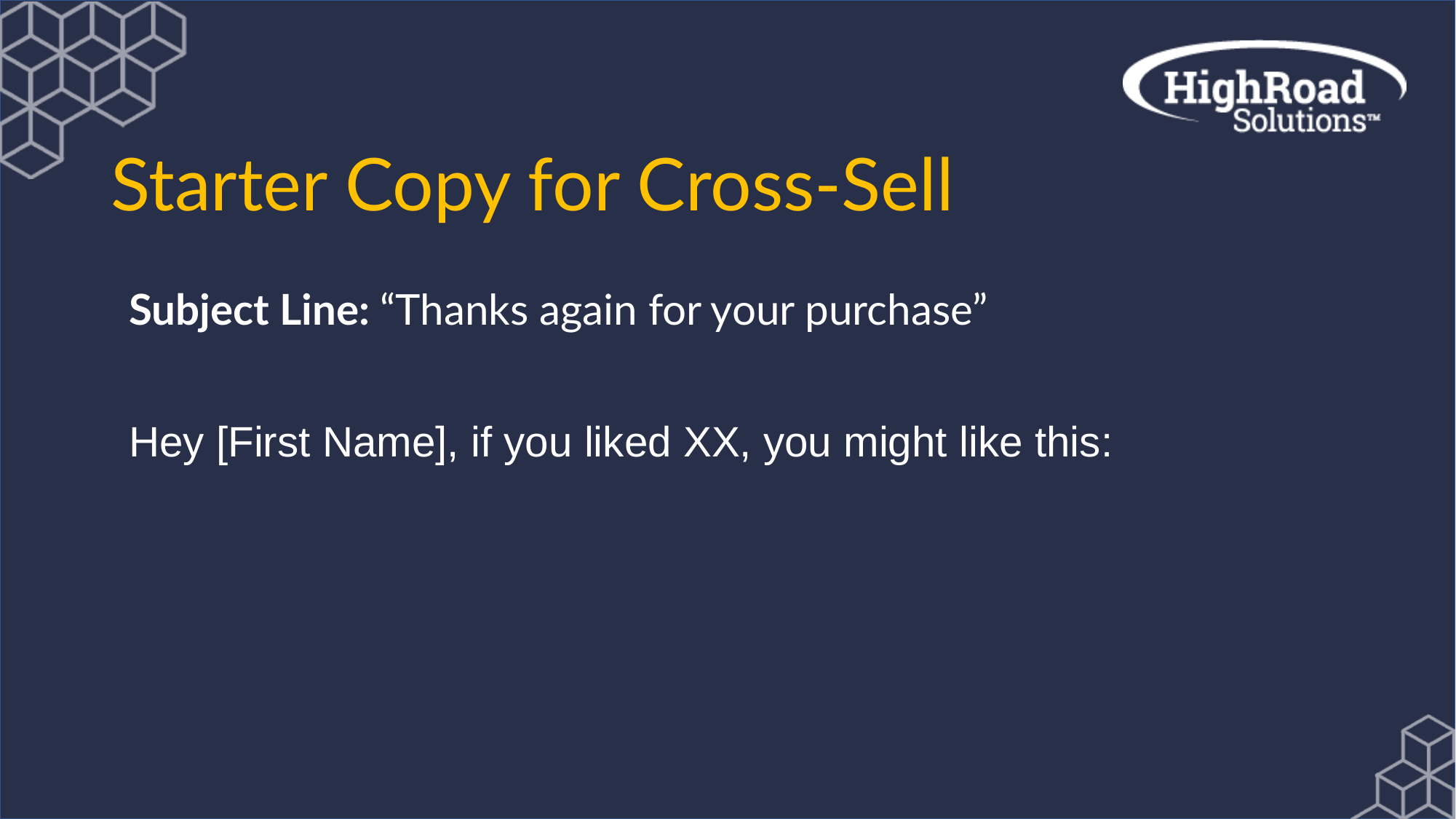

# Starter Copy for Cross-Sell
Subject Line: “Thanks again for your purchase”

Hey [First Name], if you liked XX, you might like this: